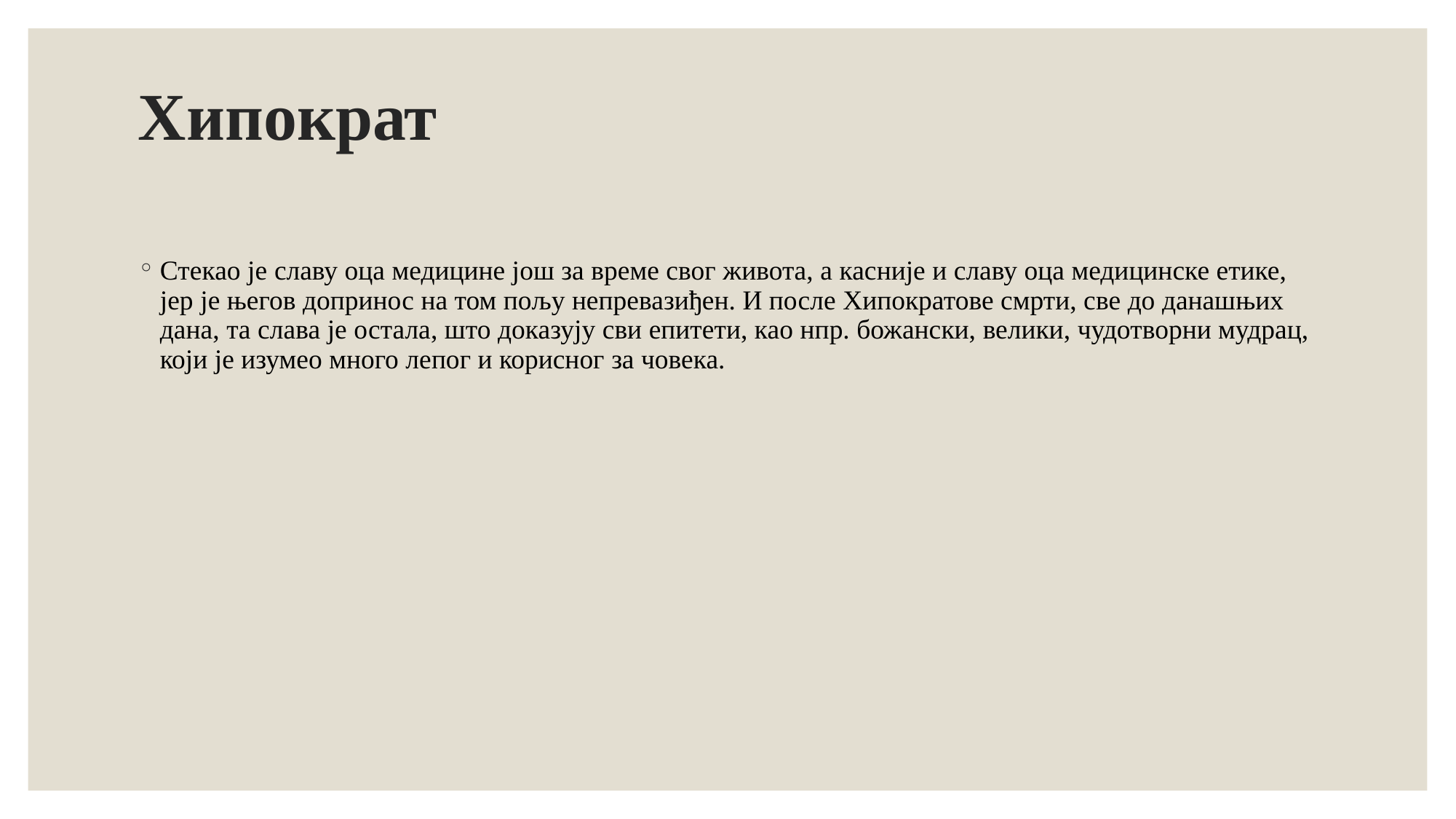

# Хипократ
Стекао је славу оца медицине још за време свог живота, а касније и славу оца медицинске етике, јер је његов допринос на том пољу непревазиђен. И после Хипократове смрти, све до данашњих дана, та слава је остала, што доказују сви епитети, као нпр. божански, велики, чудотворни мудрац, који је изумео много лепог и корисног за човека.